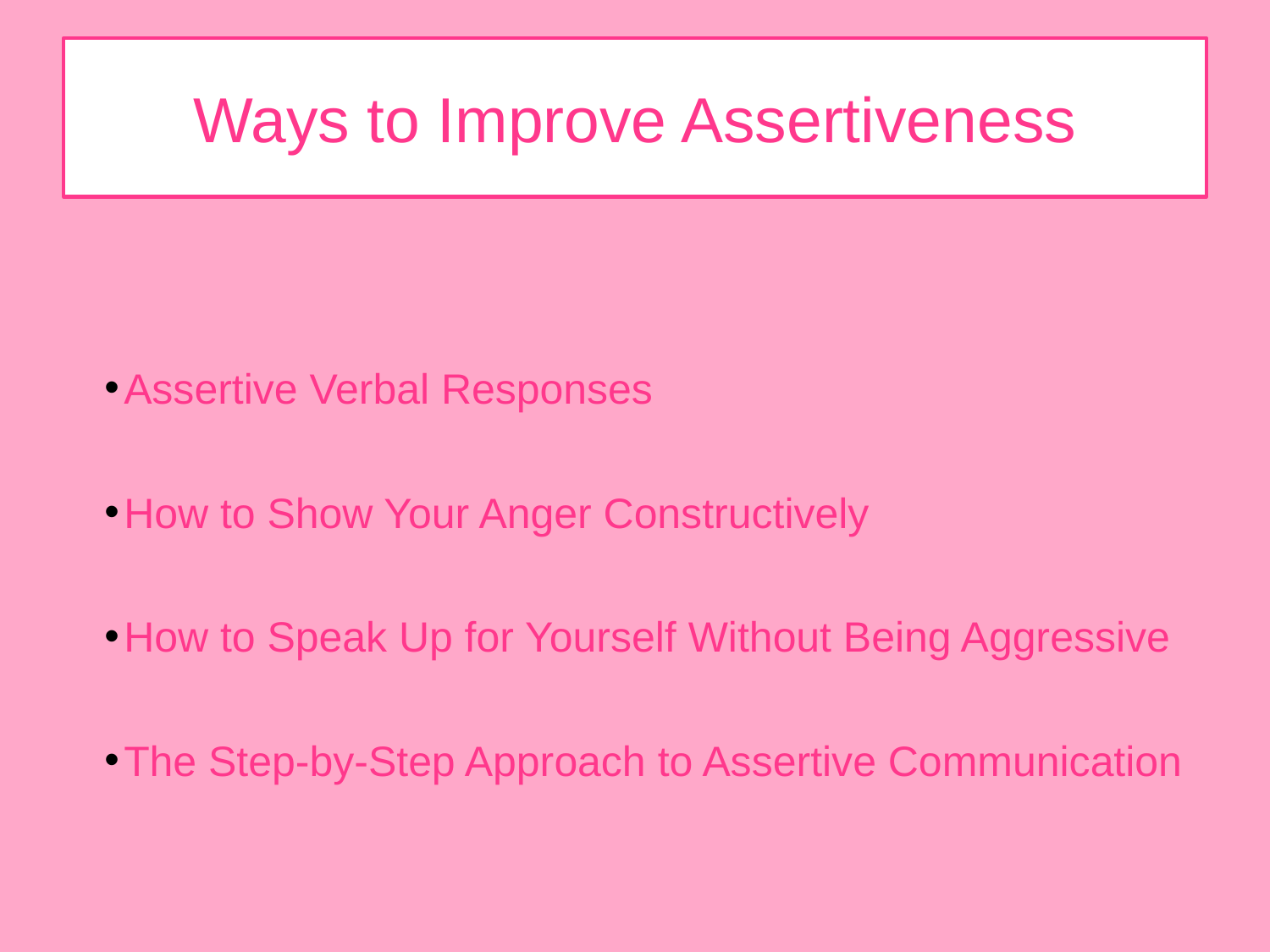

# Ways to Improve Assertiveness
Assertive Verbal Responses

How to Show Your Anger Constructively

How to Speak Up for Yourself Without Being Aggressive

The Step-by-Step Approach to Assertive Communication